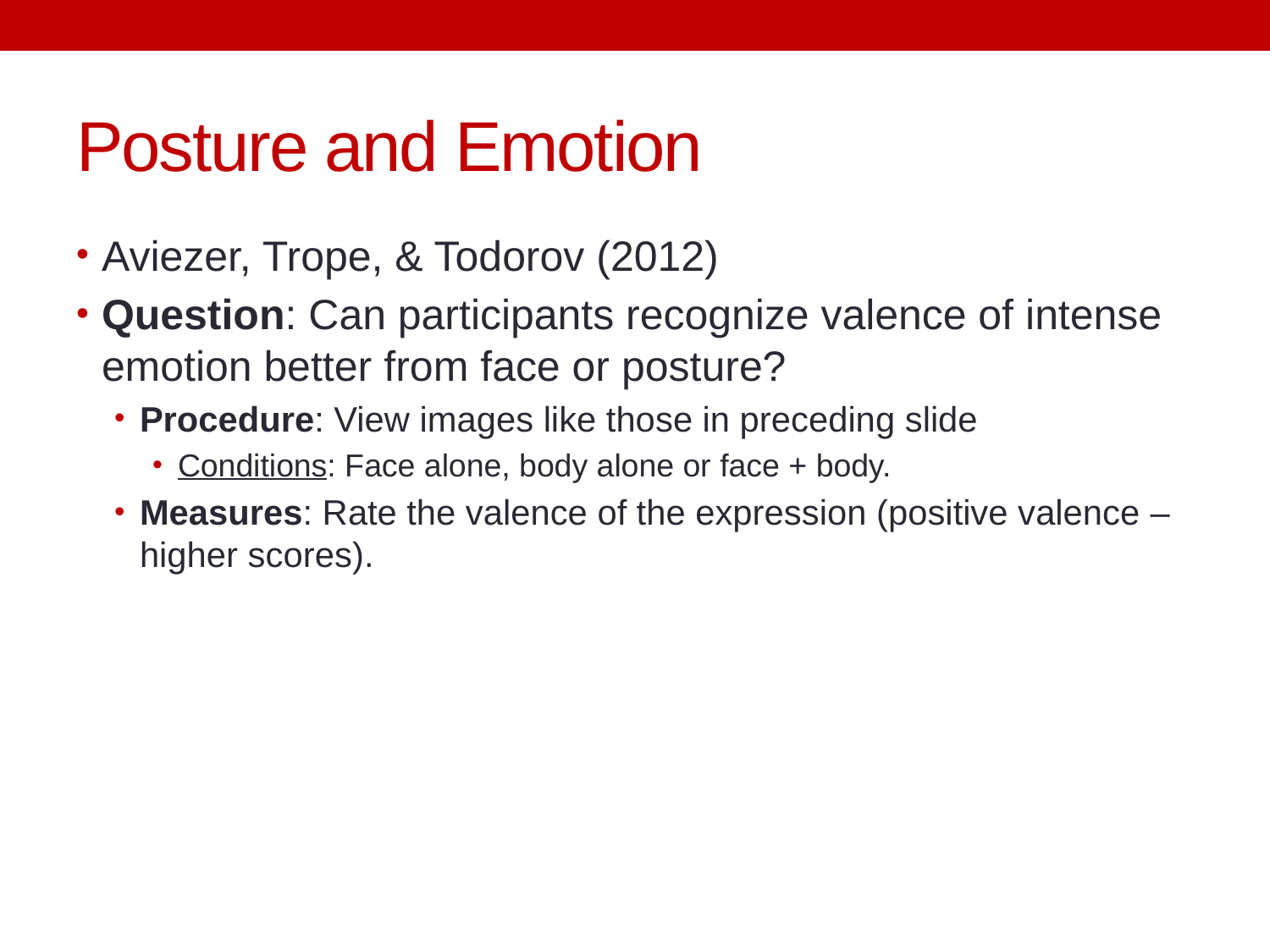

# Posture and Emotion
Aviezer, Trope, & Todorov (2012)
Question: Can participants recognize valence of intense emotion better from face or posture?
Procedure: View images like those in preceding slide
Conditions: Face alone, body alone or face + body.
Measures: Rate the valence of the expression (positive valence – higher scores).